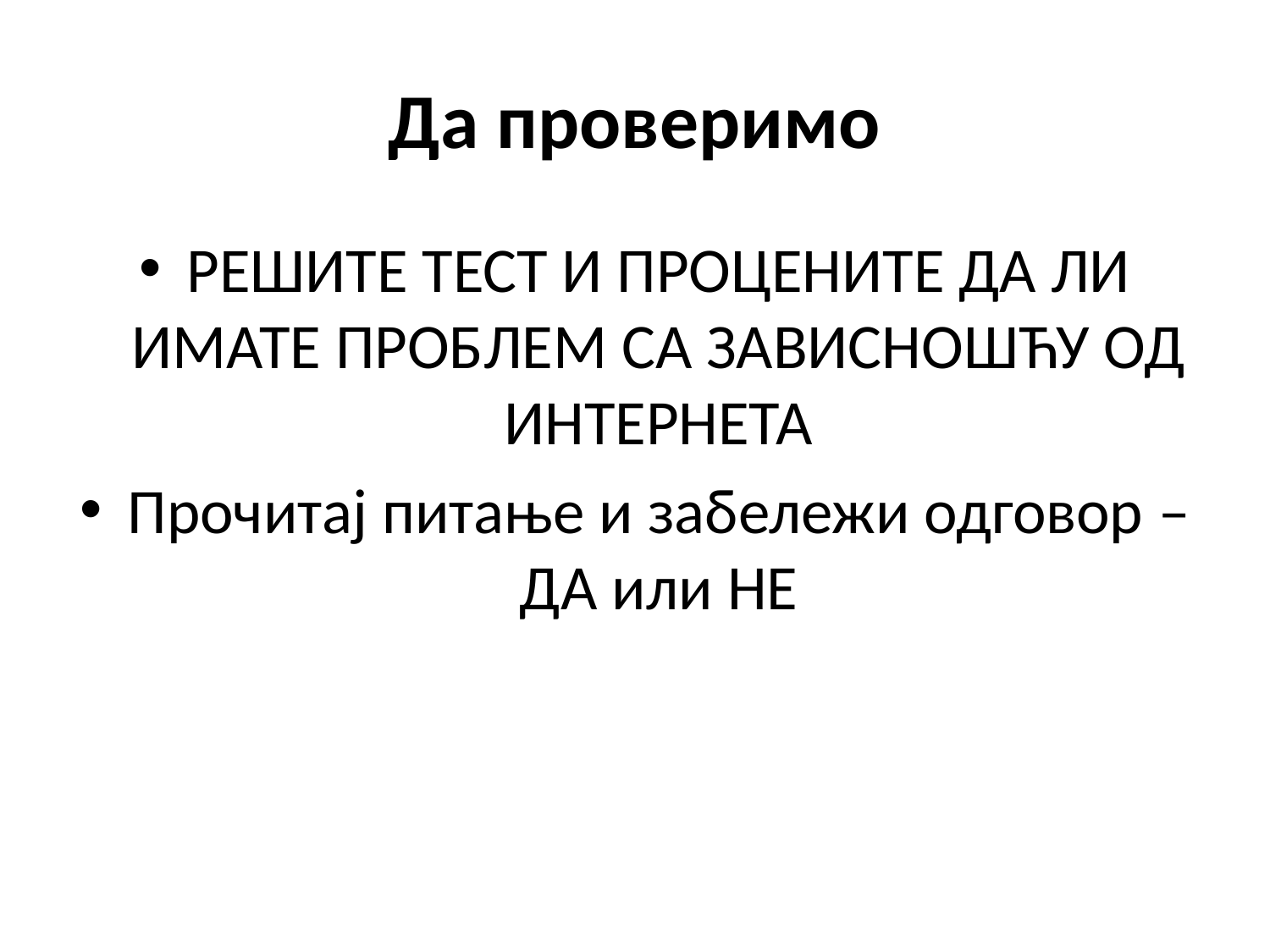

# Да проверимо
РЕШИТЕ ТЕСТ И ПРОЦЕНИТЕ ДА ЛИ ИМАТЕ ПРОБЛЕМ СА ЗАВИСНОШЋУ ОД ИНТЕРНЕТА
Прочитај питање и забележи одговор – да или не